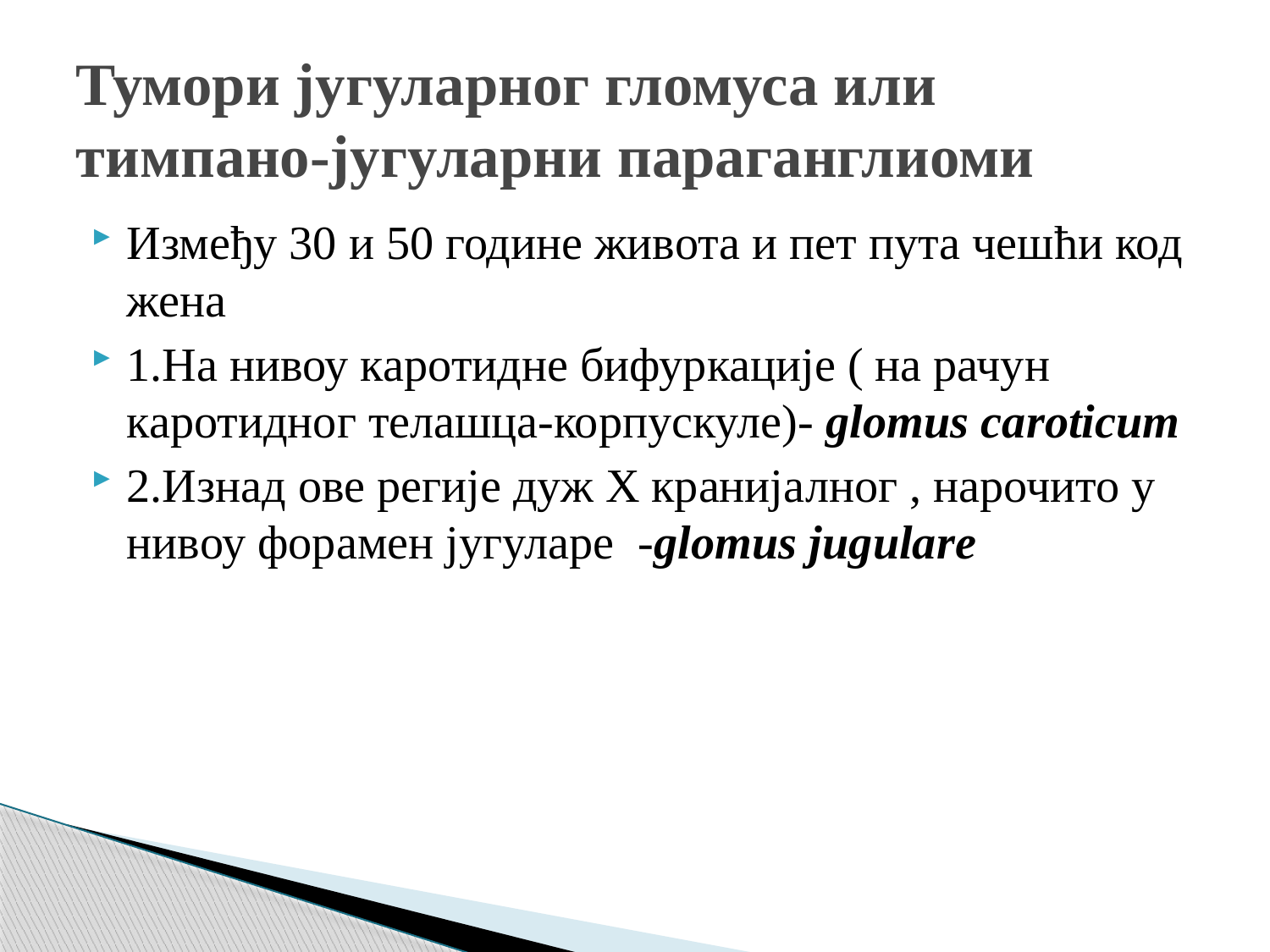

# Тумори југуларног гломуса или тимпано-југуларни параганглиоми
Између 30 и 50 године живота и пет пута чешћи код жена
1.На нивоу каротидне бифуркације ( на рачун каротидног телашца-корпускуле)- glomus caroticum
2.Изнад ове регије дуж Х кранијалног , нарочито у нивоу форамен југулaре  -glomus jugulare